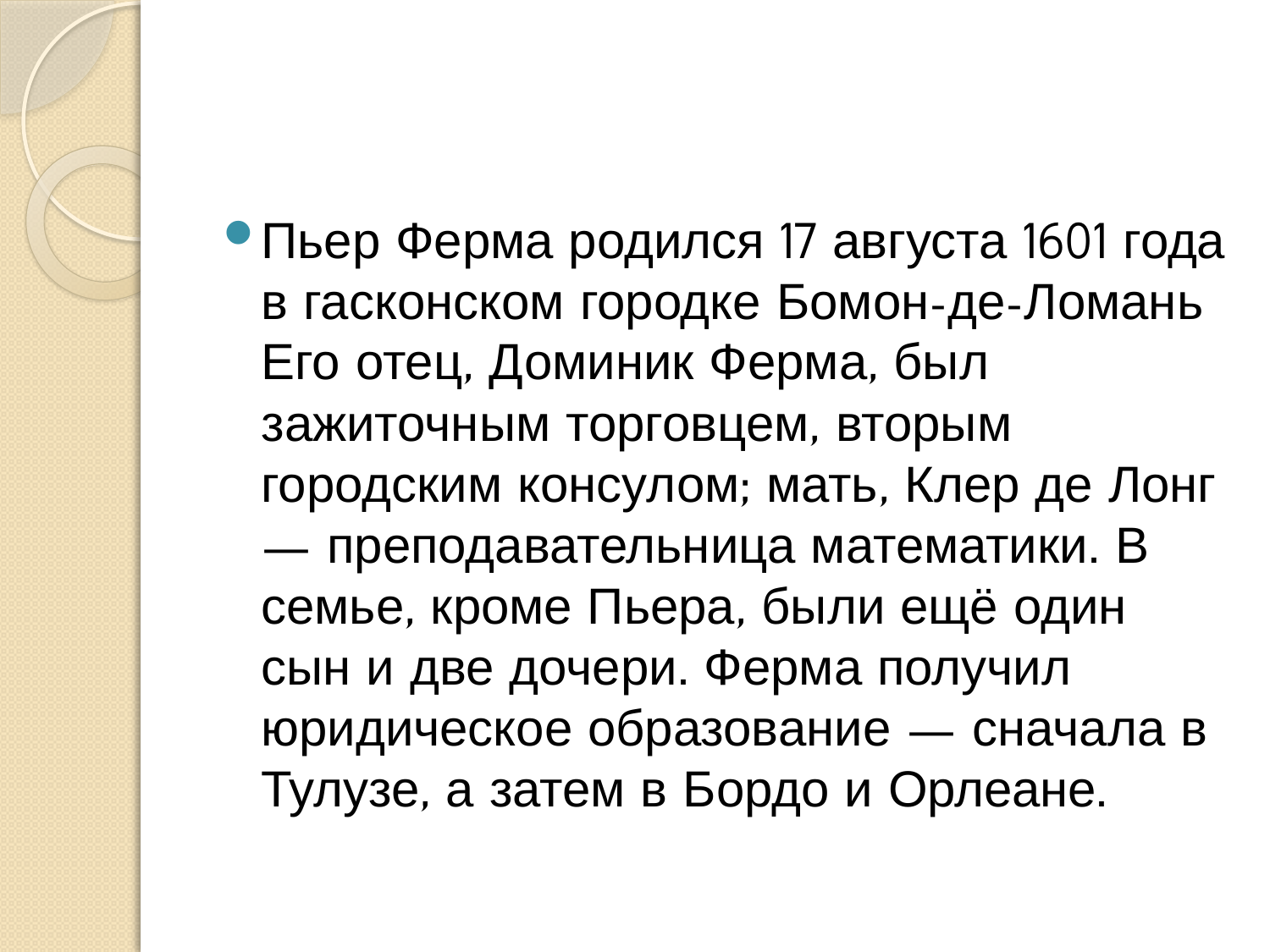

#
Пьер Ферма родился 17 августа 1601 года в гасконском городке Бомон-де-Ломань Его отец, Доминик Ферма, был зажиточным торговцем, вторым городским консулом; мать, Клер де Лонг — преподавательница математики. В семье, кроме Пьера, были ещё один сын и две дочери. Ферма получил юридическое образование — сначала в Тулузе, а затем в Бордо и Орлеане.